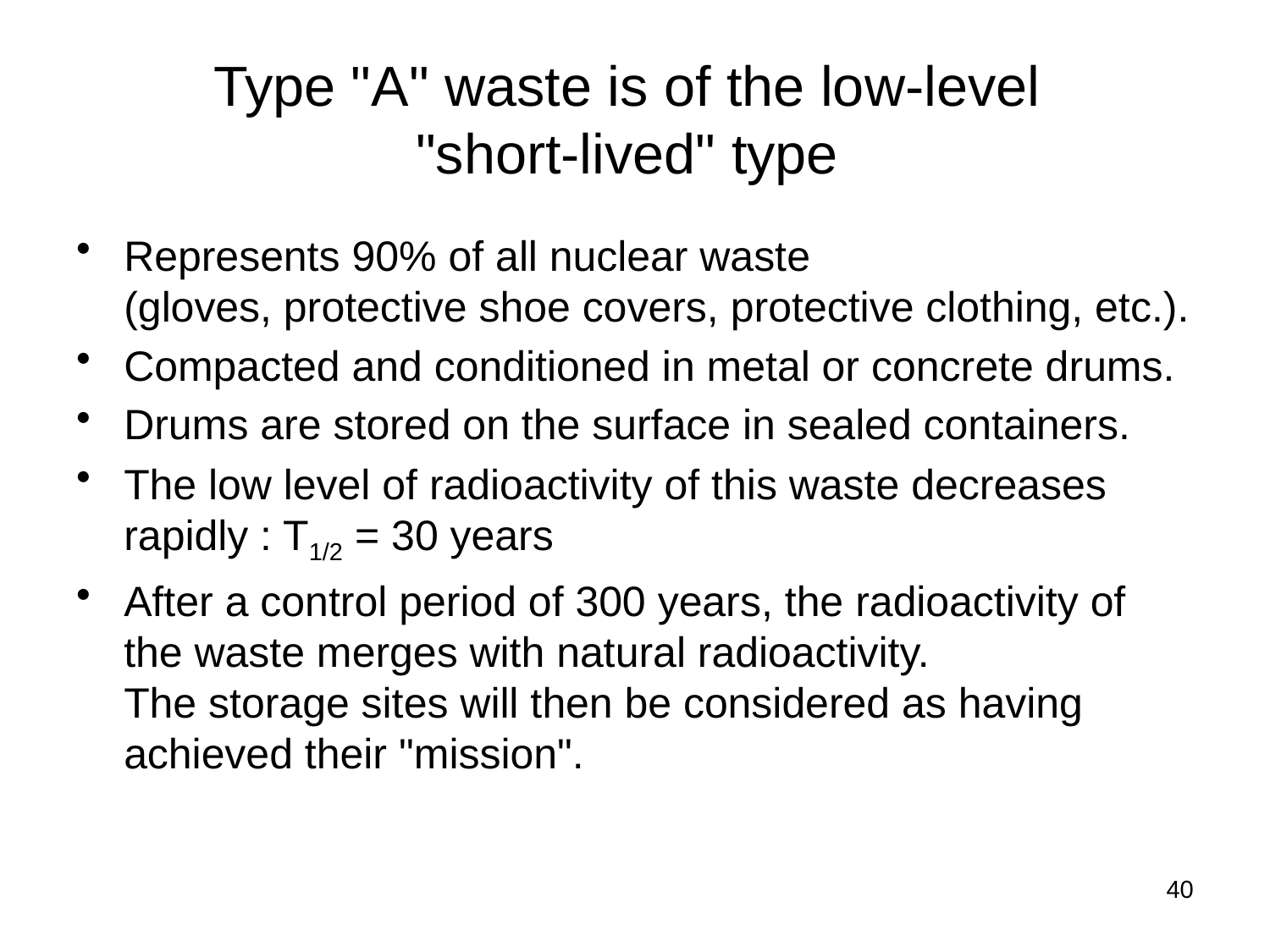

# Type "A" waste is of the low-level "short-lived" type
Represents 90% of all nuclear waste
(gloves, protective shoe covers, protective clothing, etc.).
Compacted and conditioned in metal or concrete drums.
Drums are stored on the surface in sealed containers.
The low level of radioactivity of this waste decreases rapidly : T1/2 = 30 years
After a control period of 300 years, the radioactivity of the waste merges with natural radioactivity.
The storage sites will then be considered as having achieved their "mission".
40